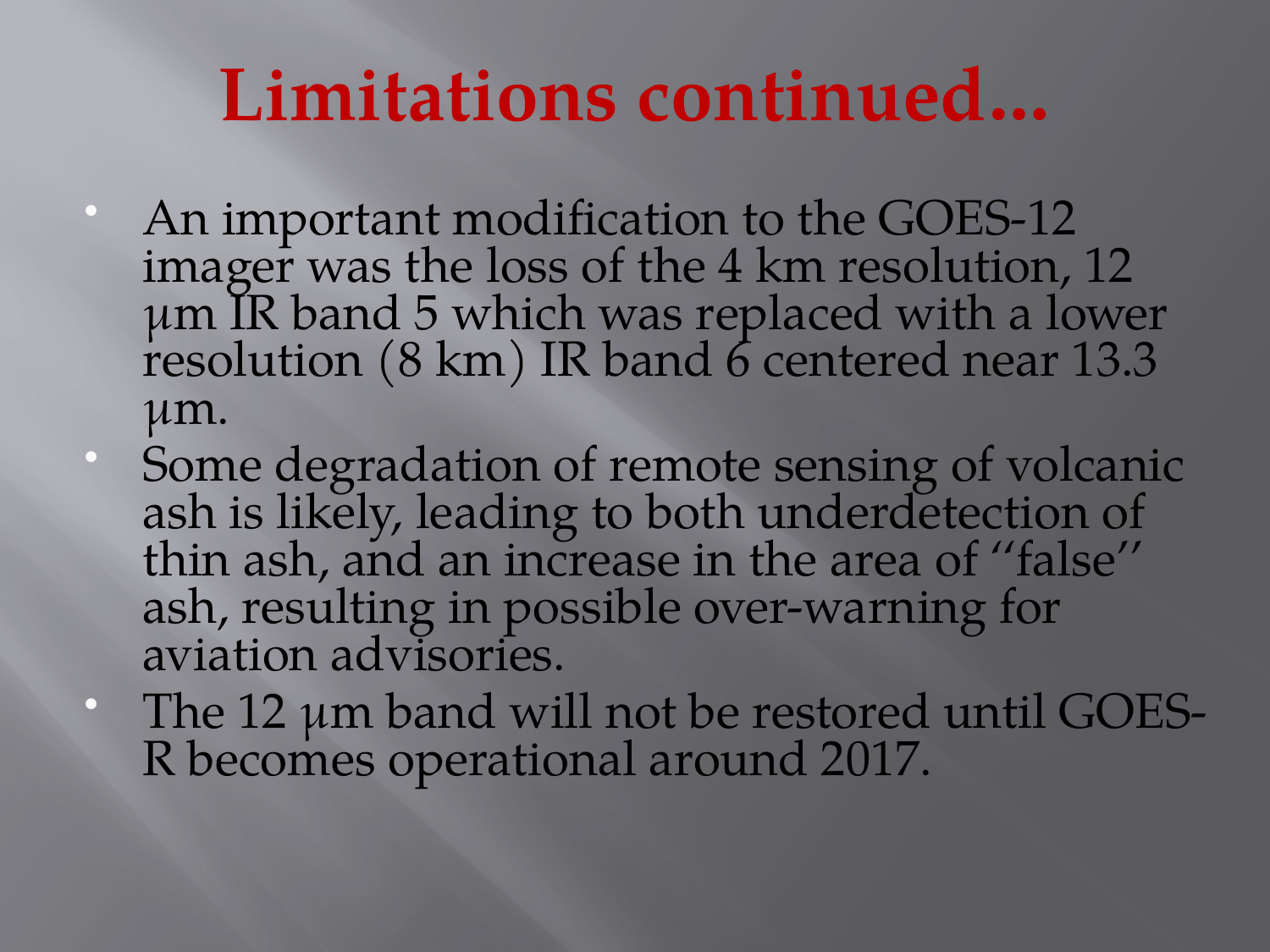

# Limitations continued…
An important modification to the GOES-12 imager was the loss of the 4 km resolution, 12 μm IR band 5 which was replaced with a lower resolution (8 km) IR band 6 centered near 13.3 μm.
Some degradation of remote sensing of volcanic ash is likely, leading to both underdetection of thin ash, and an increase in the area of ‘‘false’’ ash, resulting in possible over-warning for aviation advisories.
The 12 μm band will not be restored until GOES-R becomes operational around 2017.